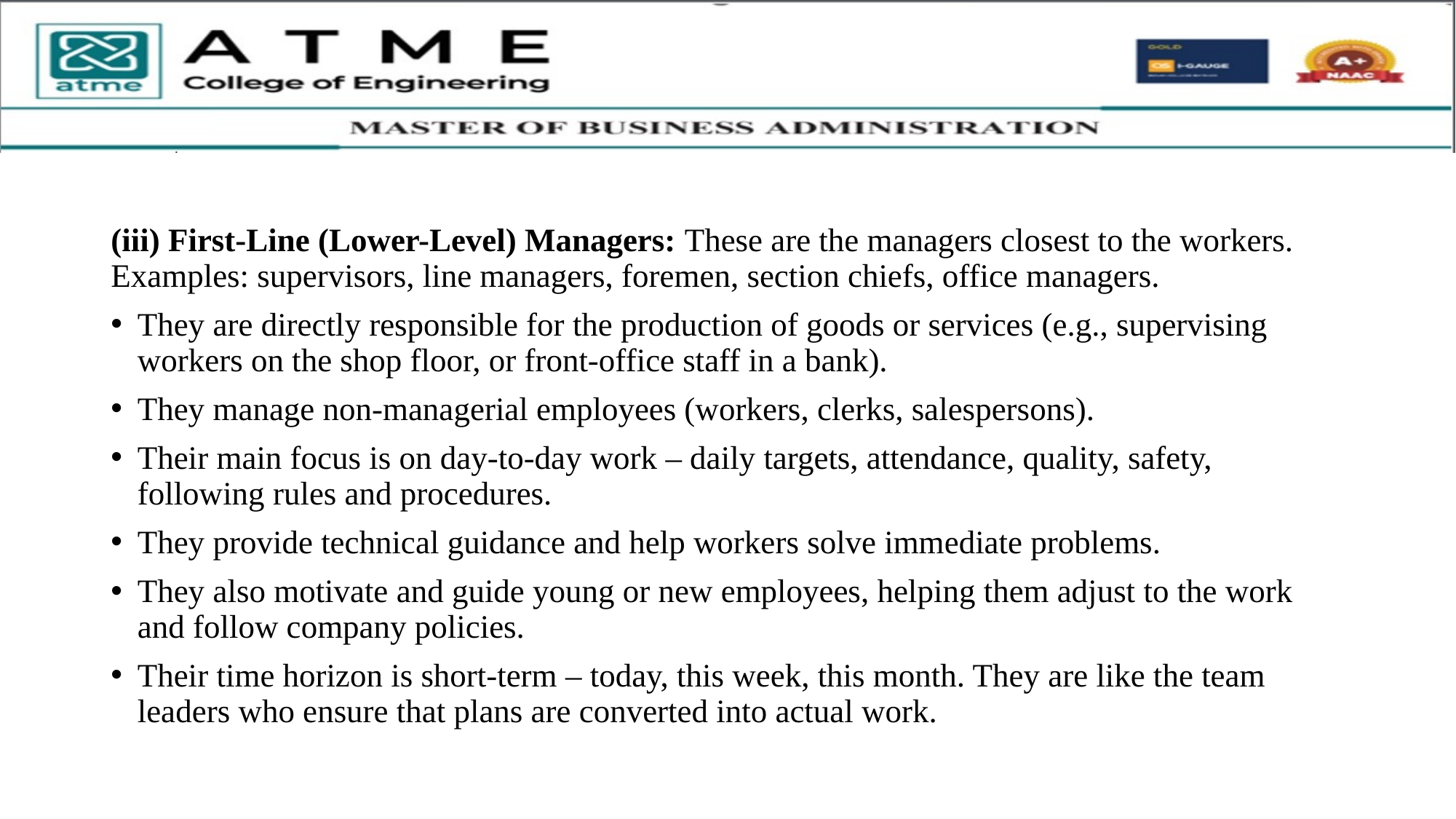

(iii) First-Line (Lower-Level) Managers: These are the managers closest to the workers. Examples: supervisors, line managers, foremen, section chiefs, office managers.
They are directly responsible for the production of goods or services (e.g., supervising workers on the shop floor, or front-office staff in a bank).
They manage non-managerial employees (workers, clerks, salespersons).
Their main focus is on day-to-day work – daily targets, attendance, quality, safety, following rules and procedures.
They provide technical guidance and help workers solve immediate problems.
They also motivate and guide young or new employees, helping them adjust to the work and follow company policies.
Their time horizon is short-term – today, this week, this month. They are like the team leaders who ensure that plans are converted into actual work.